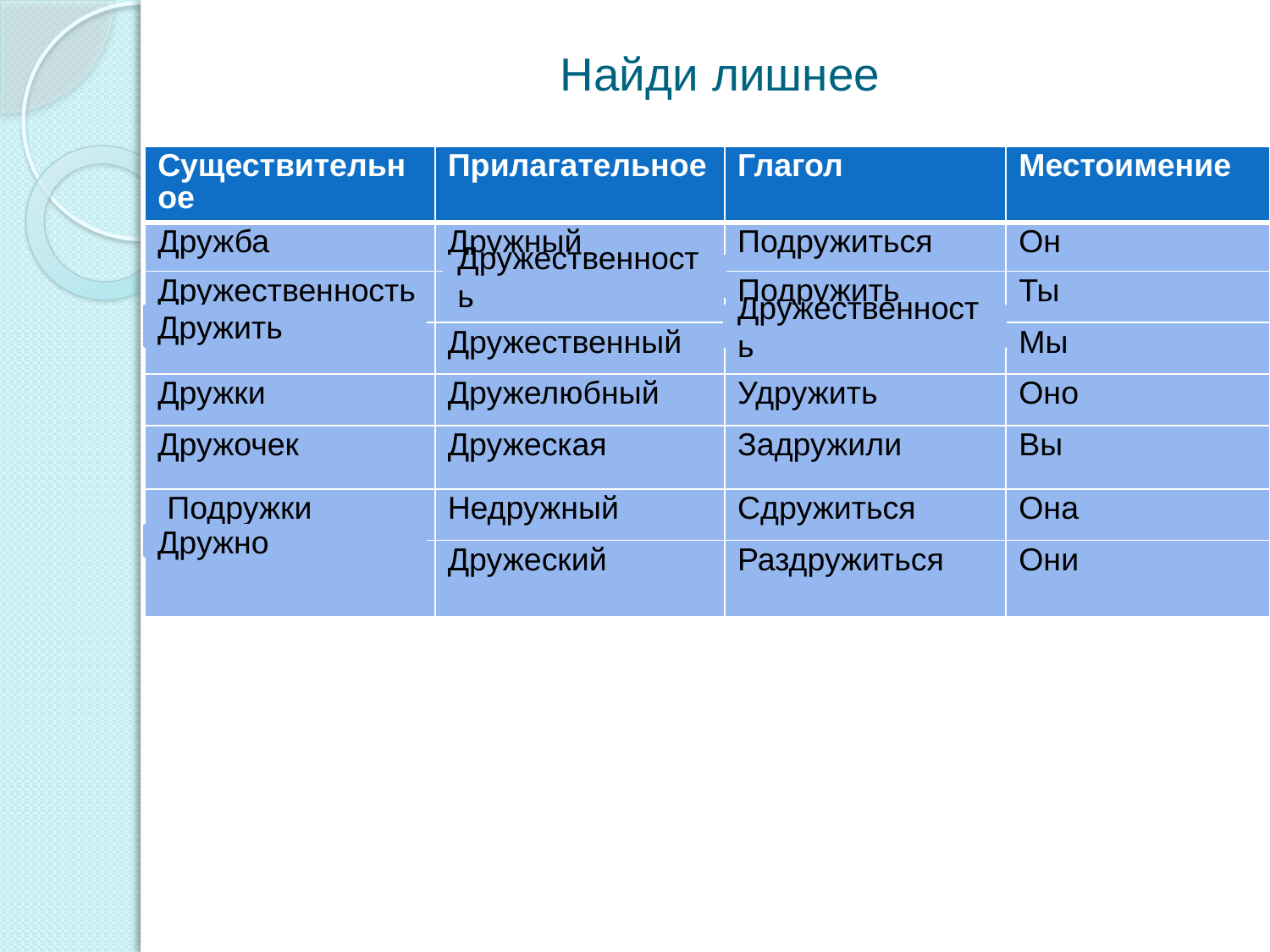

# Найди лишнее
| Существительное | Прилагательное | Глагол | Местоимение |
| --- | --- | --- | --- |
| Дружба | Дружный | Подружиться | Он |
| Дружественность |  | Подружить | Ты |
|  | Дружественный |  | Мы |
| Дружки | Дружелюбный | Удружить | Оно |
| Дружочек | Дружеская | Задружили | Вы |
| Подружки | Недружный | Сдружиться | Она |
|  | Дружеский | Раздружиться | Они |
Дружественность
Дружить
Дружественность
Дружно